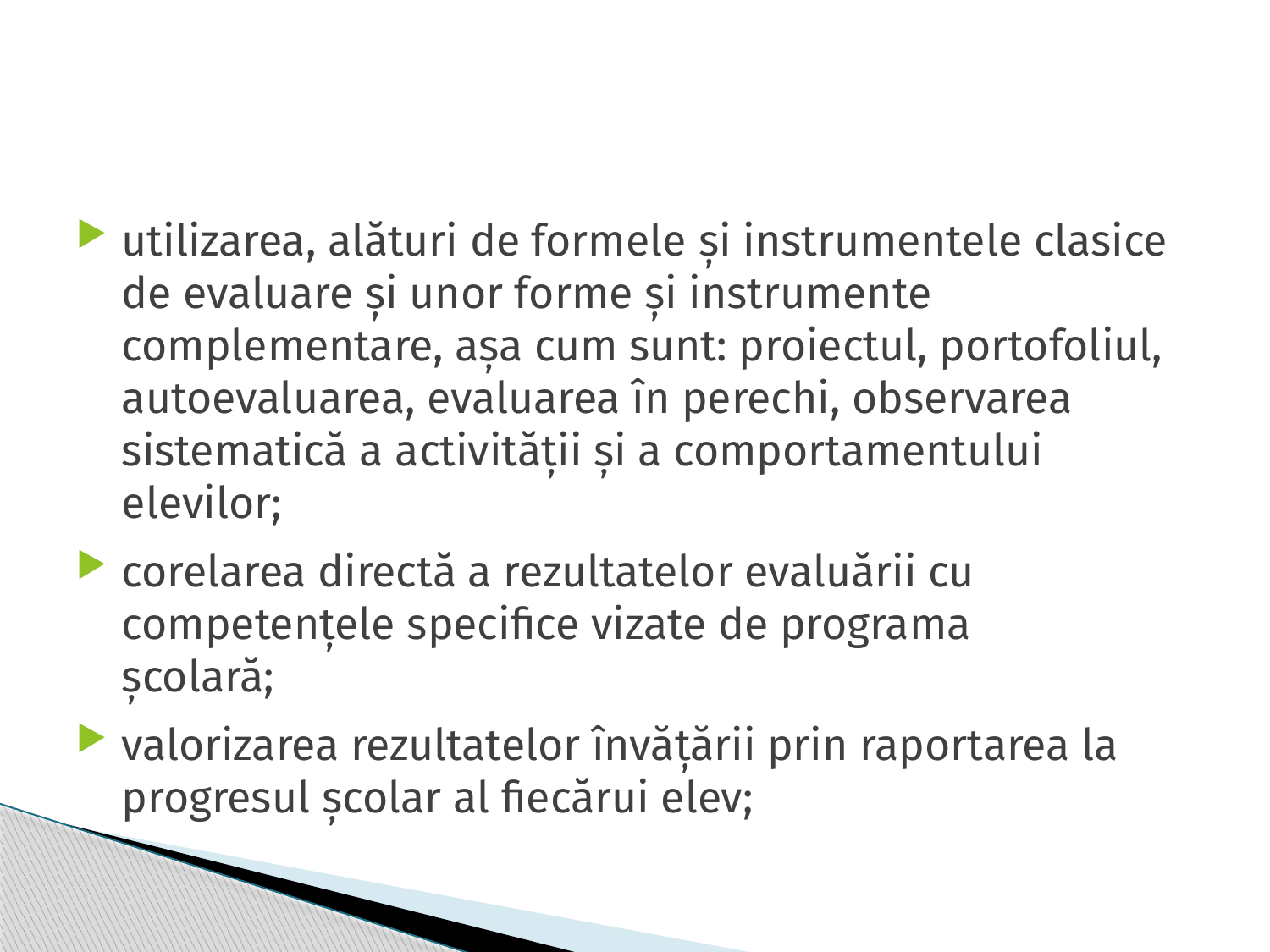

#
utilizarea, alături de formele şi instrumentele clasice de evaluare şi unor forme şi instrumente complementare, aşa cum sunt: proiectul, portofoliul, autoevaluarea, evaluarea în perechi, observarea sistematică a activităţii şi a comportamentului elevilor;
corelarea directă a rezultatelor evaluării cu competenţele specifice vizate de programa
şcolară;
valorizarea rezultatelor învăţării prin raportarea la progresul şcolar al fiecărui elev;